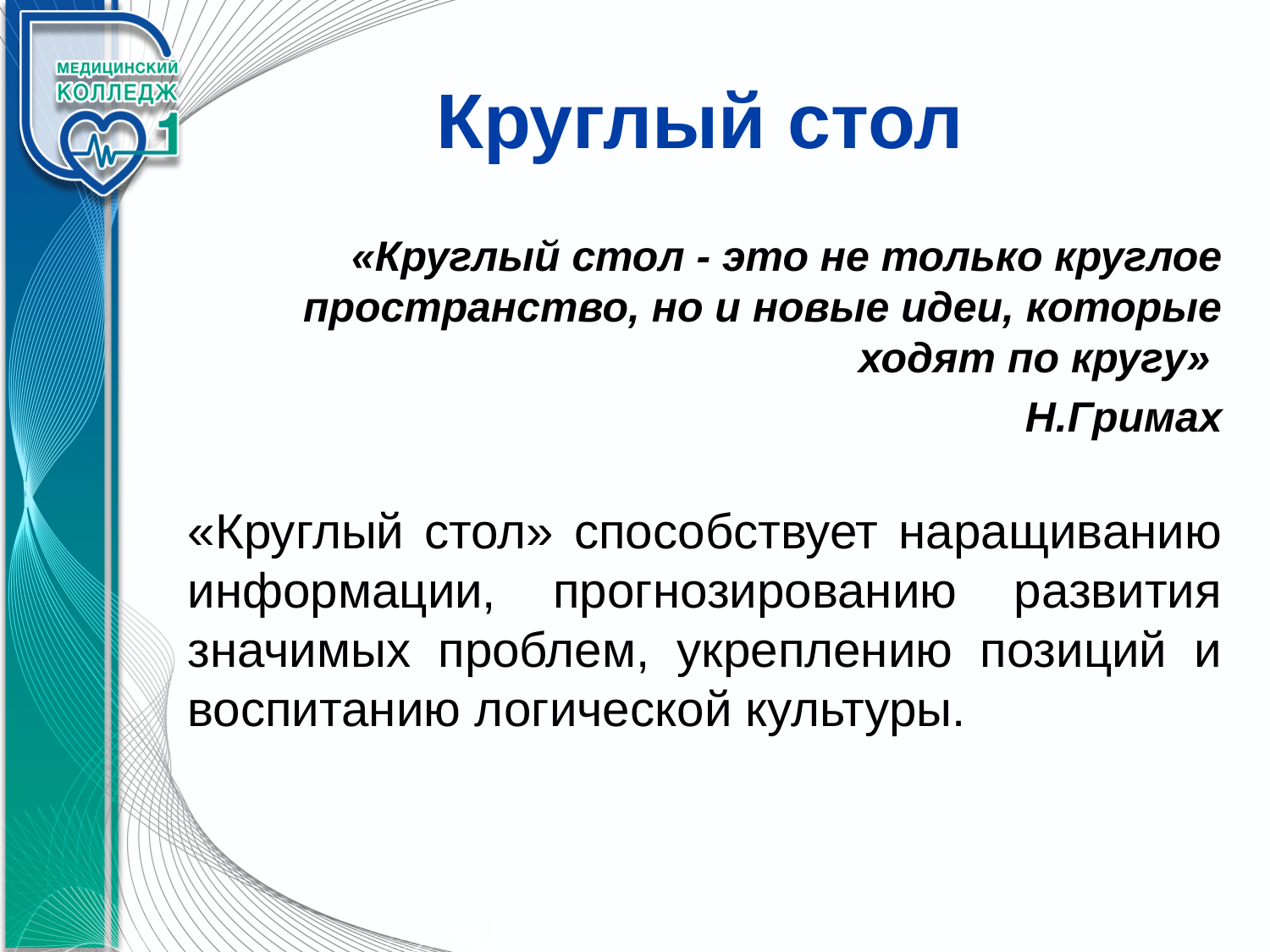

# Круглый стол
«Круглый стол - это не только круглое пространство, но и новые идеи, которые ходят по кругу»
                                                                Н.Гримах

«Круглый стол» способствует наращиванию информации, прогнозированию развития значимых проблем, укреплению позиций и воспитанию логической культуры.